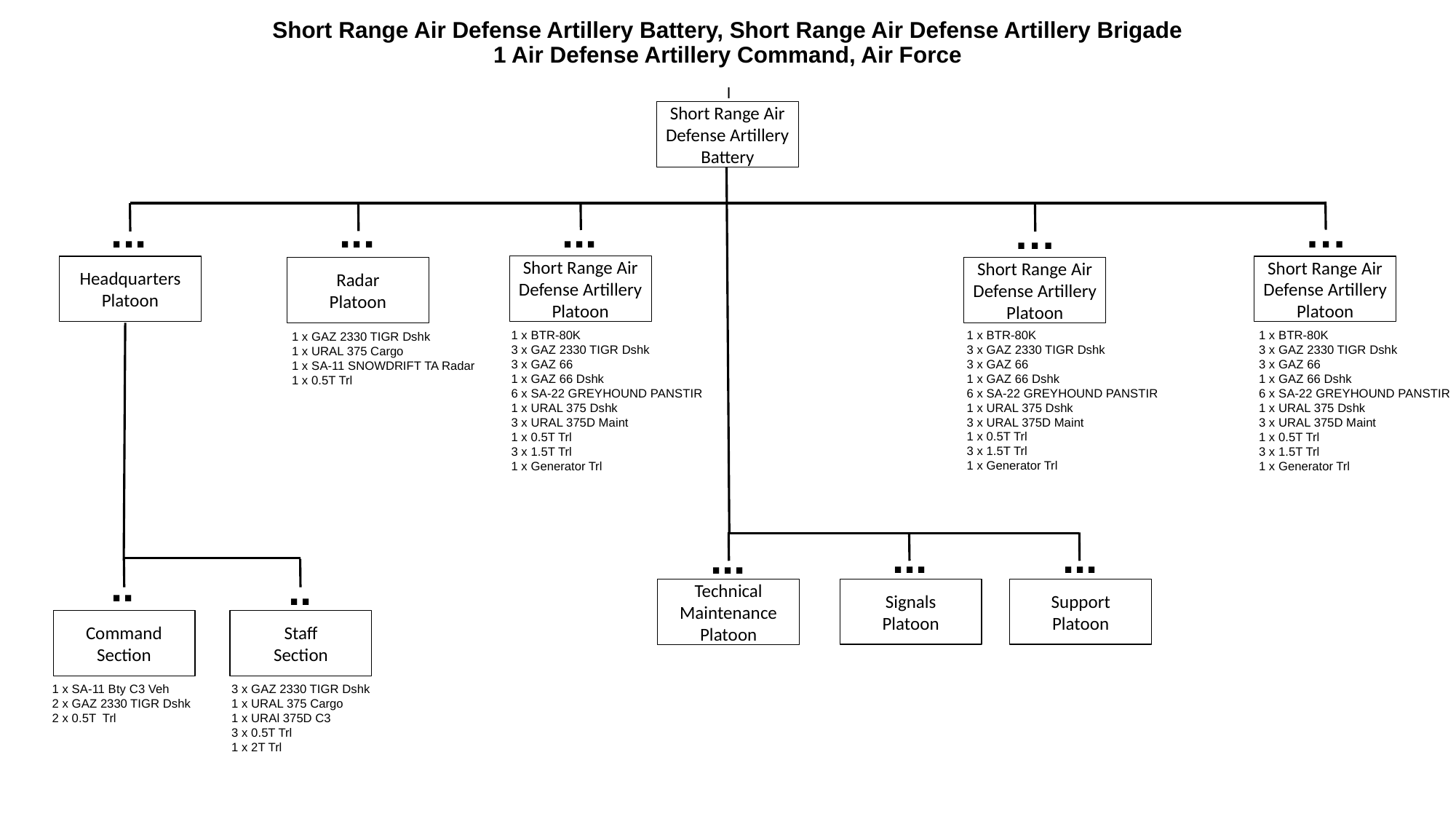

# Short Range Air Defense Artillery Battery, Short Range Air Defense Artillery Brigade 1 Air Defense Artillery Command, Air Force
I
Short Range Air Defense Artillery Battery
...
...
...
…
…
Short Range Air Defense Artillery Platoon
Headquarters
Platoon
Short Range Air Defense Artillery Platoon
Radar
Platoon
Short Range Air Defense Artillery Platoon
1 x BTR-80K
3 x GAZ 2330 TIGR Dshk
3 x GAZ 66
1 x GAZ 66 Dshk
6 x SA-22 GREYHOUND PANSTIR
1 x URAL 375 Dshk
3 x URAL 375D Maint
1 x 0.5T Trl
3 x 1.5T Trl
1 x Generator Trl
1 x BTR-80K
3 x GAZ 2330 TIGR Dshk
3 x GAZ 66
1 x GAZ 66 Dshk
6 x SA-22 GREYHOUND PANSTIR
1 x URAL 375 Dshk
3 x URAL 375D Maint
1 x 0.5T Trl
3 x 1.5T Trl
1 x Generator Trl
1 x BTR-80K
3 x GAZ 2330 TIGR Dshk
3 x GAZ 66
1 x GAZ 66 Dshk
6 x SA-22 GREYHOUND PANSTIR
1 x URAL 375 Dshk
3 x URAL 375D Maint
1 x 0.5T Trl
3 x 1.5T Trl
1 x Generator Trl
1 x GAZ 2330 TIGR Dshk
1 x URAL 375 Cargo
1 x SA-11 SNOWDRIFT TA Radar
1 x 0.5T Trl
...
...
...
..
..
Signals
Platoon
Support
Platoon
Technical Maintenance
Platoon
Command
Section
Staff
Section
1 x SA-11 Bty C3 Veh
2 x GAZ 2330 TIGR Dshk
2 x 0.5T  Trl
3 x GAZ 2330 TIGR Dshk
1 x URAL 375 Cargo
1 x URAl 375D C3
3 x 0.5T Trl
1 x 2T Trl